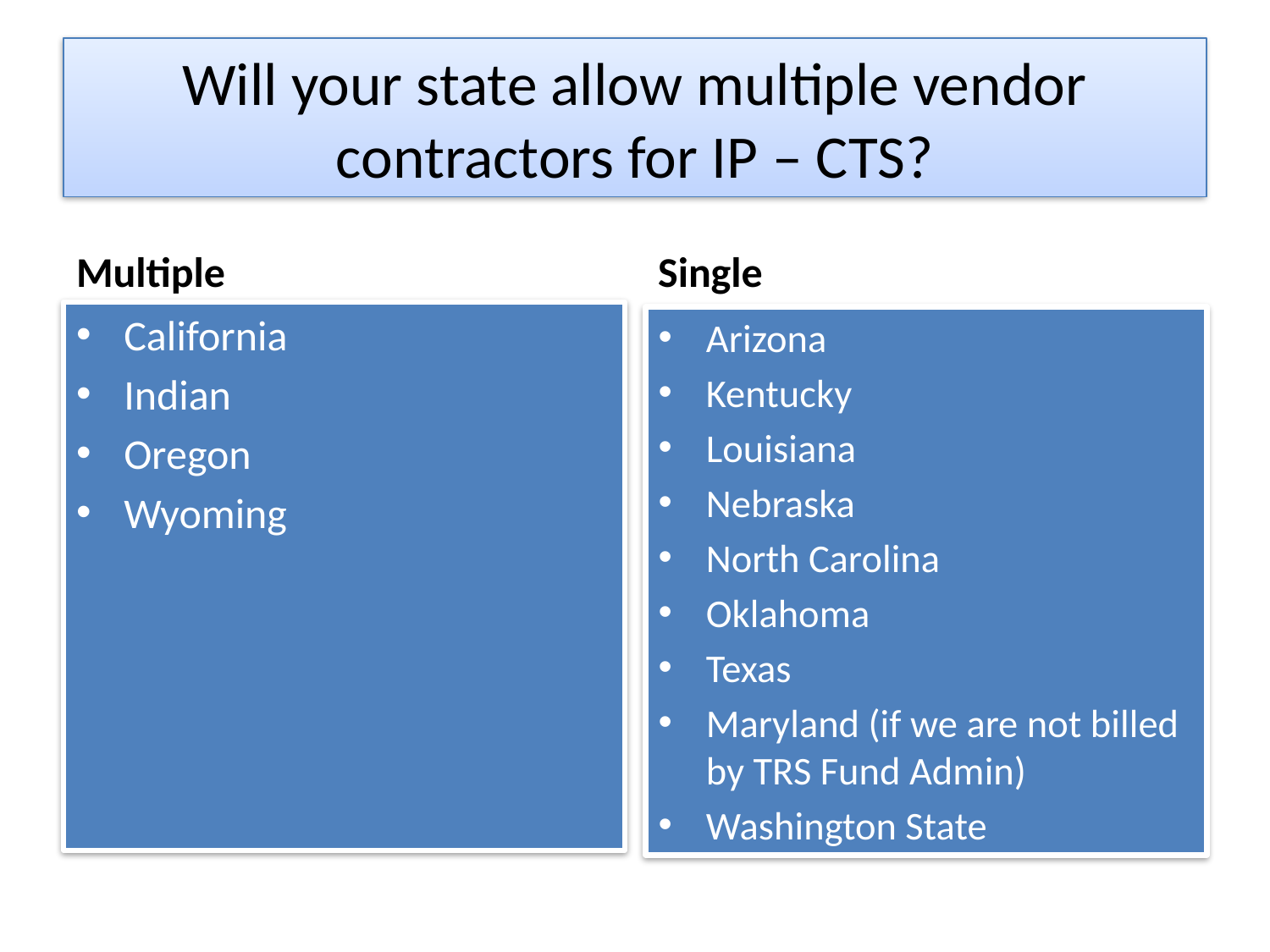

# Will your state allow multiple vendor contractors for IP – CTS?
Multiple
Single
California
Indian
Oregon
Wyoming
Arizona
Kentucky
Louisiana
Nebraska
North Carolina
Oklahoma
Texas
Maryland (if we are not billed by TRS Fund Admin)
Washington State